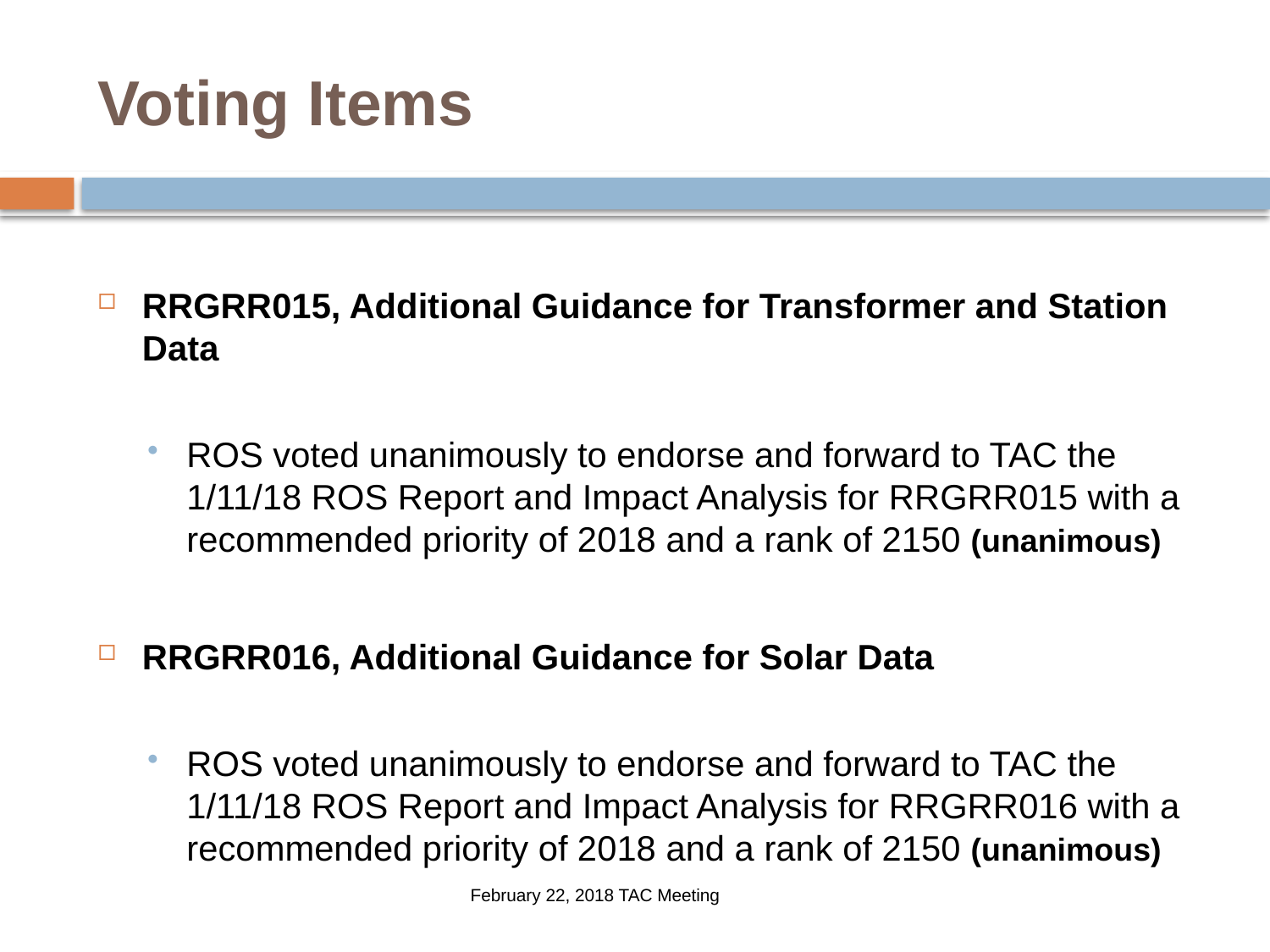

# Voting Items

RRGRR015, Additional Guidance for Transformer and Station Data

ROS voted unanimously to endorse and forward to TAC the 1/11/18 ROS Report and Impact Analysis for RRGRR015 with a recommended priority of 2018 and a rank of 2150 (unanimous)

RRGRR016, Additional Guidance for Solar Data

ROS voted unanimously to endorse and forward to TAC the 1/11/18 ROS Report and Impact Analysis for RRGRR016 with a recommended priority of 2018 and a rank of 2150 (unanimous)

February 22, 2018 TAC Meeting